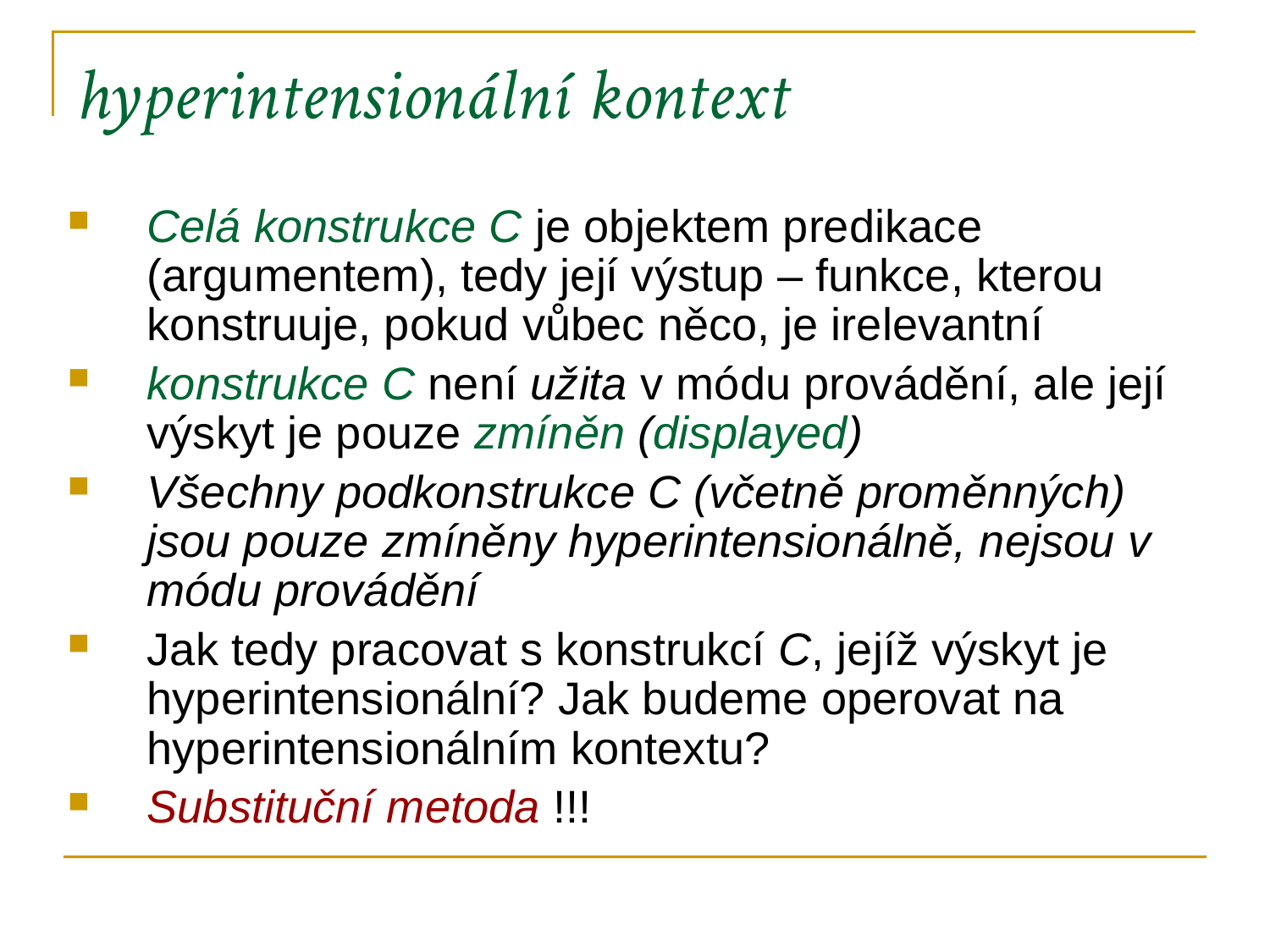

# hyperintensionální kontext
Celá konstrukce C je objektem predikace (argumentem), tedy její výstup – funkce, kterou konstruuje, pokud vůbec něco, je irelevantní
konstrukce C není užita v módu provádění, ale její výskyt je pouze zmíněn (displayed)
Všechny podkonstrukce C (včetně proměnných) jsou pouze zmíněny hyperintensionálně, nejsou v módu provádění
Jak tedy pracovat s konstrukcí C, jejíž výskyt je hyperintensionální? Jak budeme operovat na hyperintensionálním kontextu?
Substituční metoda !!!